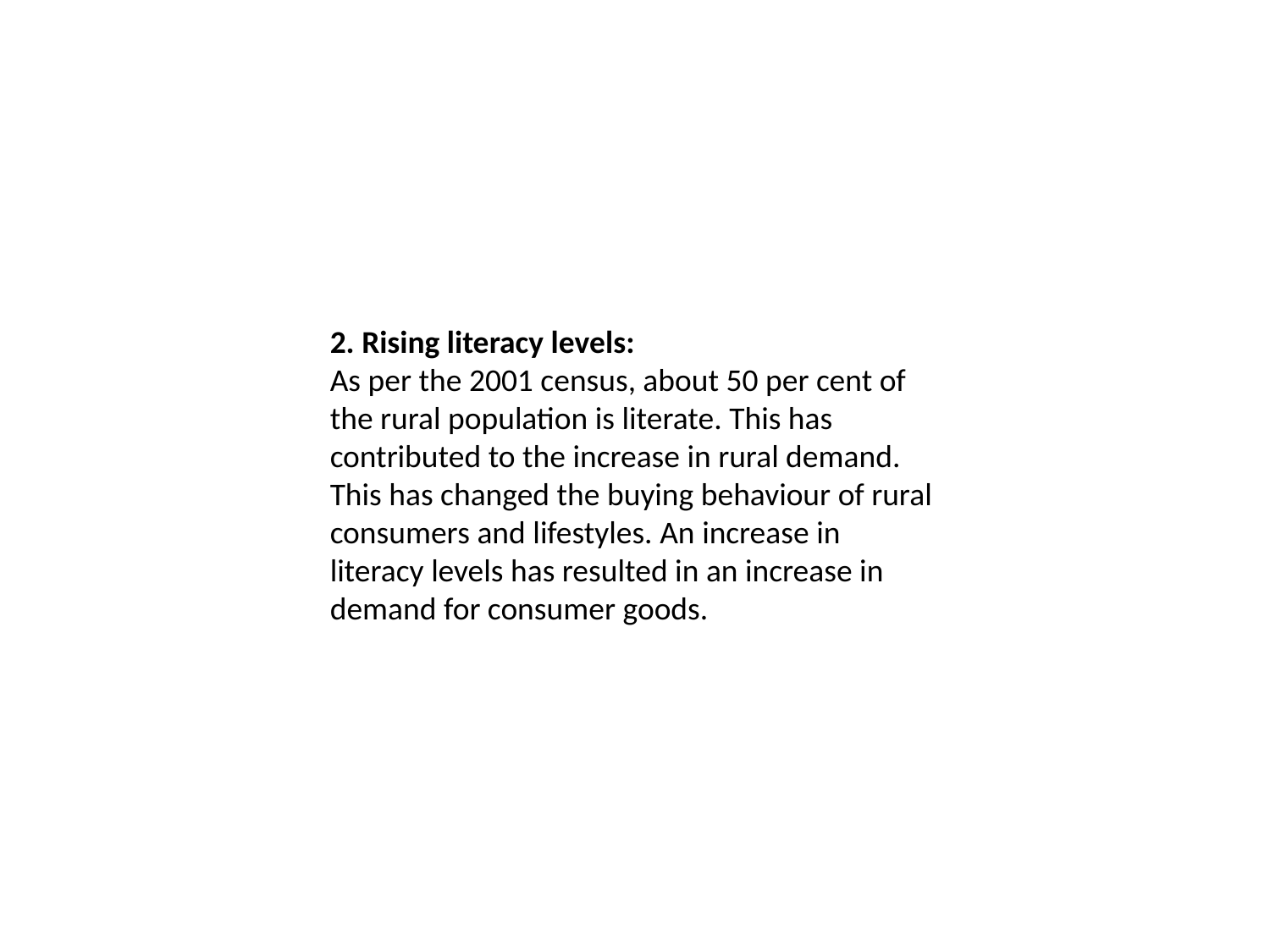

2. Rising literacy levels:
As per the 2001 census, about 50 per cent of the rural population is literate. This has contributed to the increase in rural demand. This has changed the buying behaviour of rural consumers and lifestyles. An increase in literacy levels has resulted in an increase in demand for consumer goods.